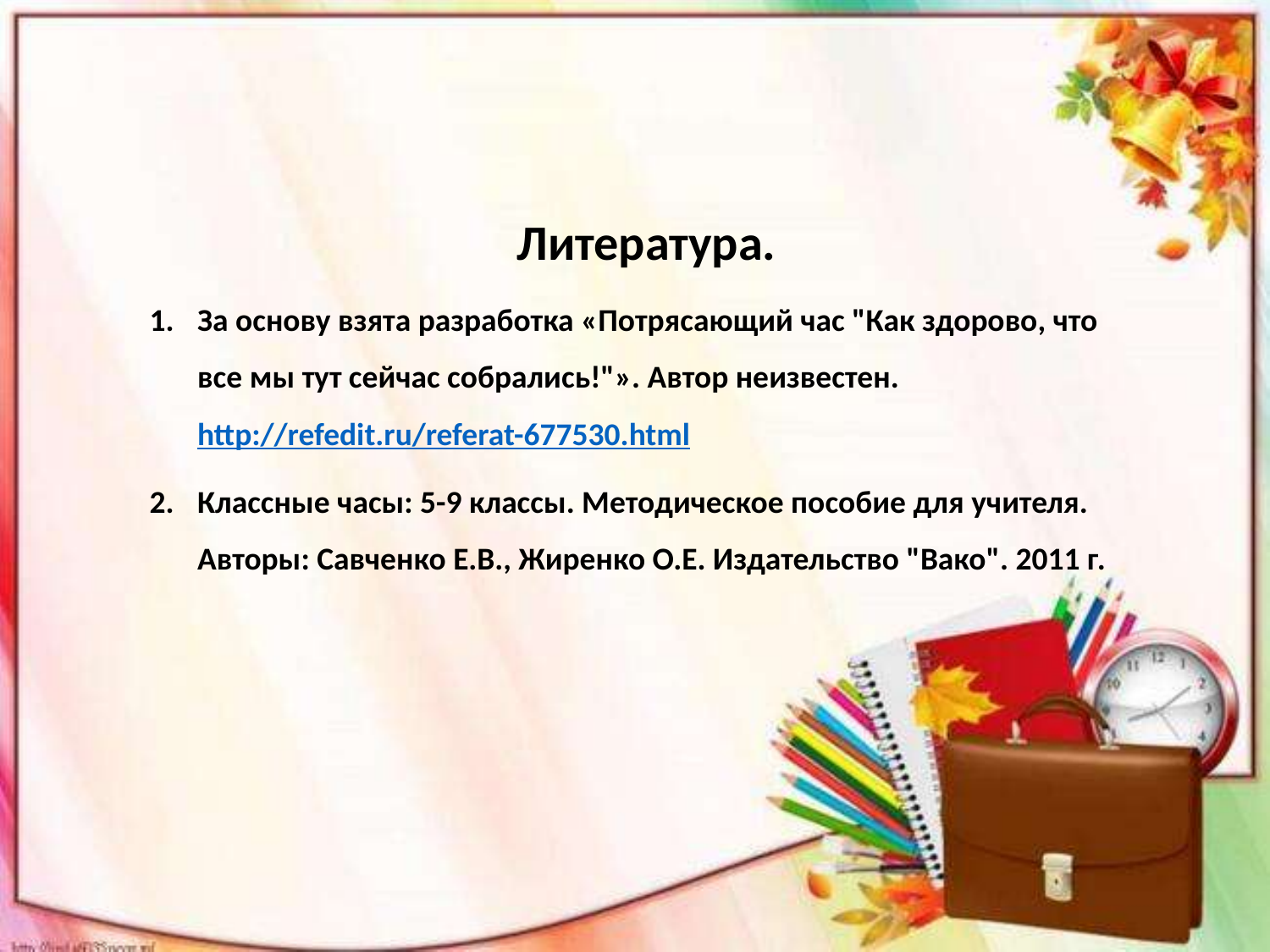

Литература.
За основу взята разработка «Потрясающий час "Как здорово, что все мы тут сейчас собрались!"». Автор неизвестен. http://refedit.ru/referat-677530.html
Классные часы: 5-9 классы. Методическое пособие для учителя. Авторы: Савченко Е.В., Жиренко О.Е. Издательство "Вако". 2011 г.